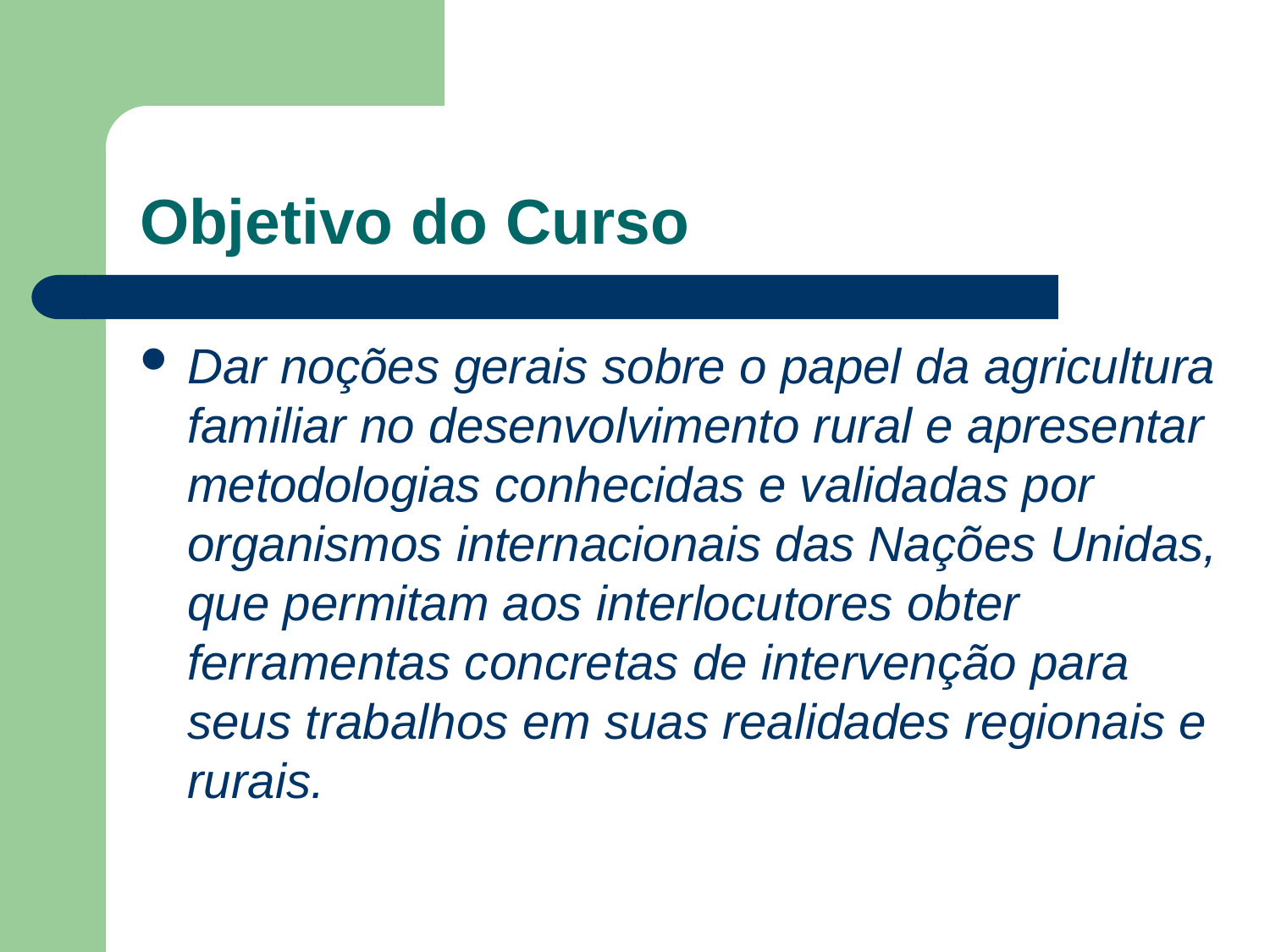

# Objetivo do Curso
Dar noções gerais sobre o papel da agricultura familiar no desenvolvimento rural e apresentar metodologias conhecidas e validadas por organismos internacionais das Nações Unidas, que permitam aos interlocutores obter ferramentas concretas de intervenção para seus trabalhos em suas realidades regionais e rurais.